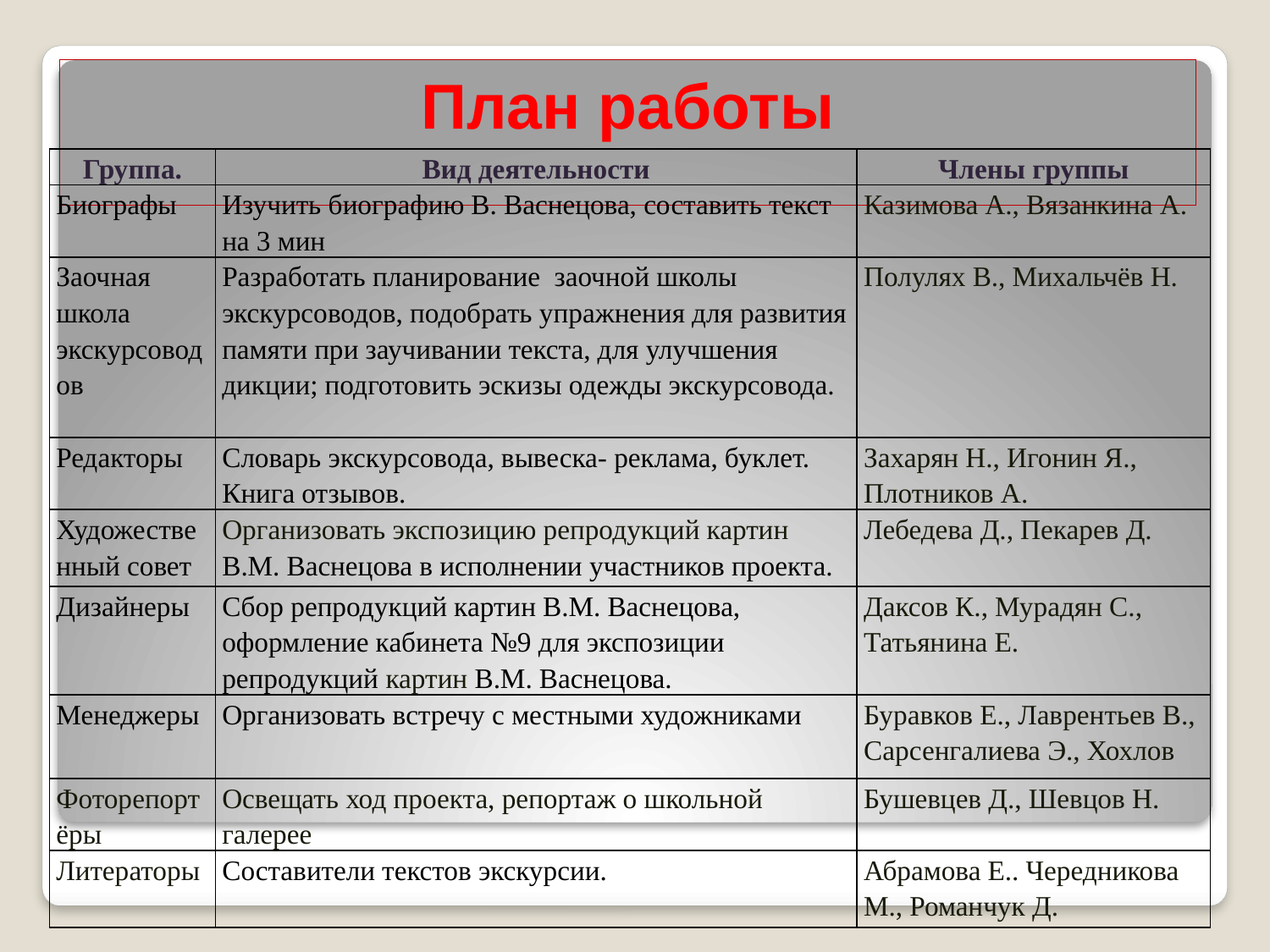

# План работы
| Группа. | Вид деятельности | Члены группы |
| --- | --- | --- |
| Биографы | Изучить биографию В. Васнецова, составить текст на 3 мин | Казимова А., Вязанкина А. |
| Заочная школа экскурсоводов | Разработать планирование заочной школы экскурсоводов, подобрать упражнения для развития памяти при заучивании текста, для улучшения дикции; подготовить эскизы одежды экскурсовода. | Полулях В., Михальчёв Н. |
| Редакторы | Словарь экскурсовода, вывеска- реклама, буклет. Книга отзывов. | Захарян Н., Игонин Я., Плотников А. |
| Художественный совет | Организовать экспозицию репродукций картин В.М. Васнецова в исполнении участников проекта. | Лебедева Д., Пекарев Д. |
| Дизайнеры | Сбор репродукций картин В.М. Васнецова, оформление кабинета №9 для экспозиции репродукций картин В.М. Васнецова. | Даксов К., Мурадян С., Татьянина Е. |
| Менеджеры | Организовать встречу с местными художниками | Буравков Е., Лаврентьев В., Сарсенгалиева Э., Хохлов |
| Фоторепортёры | Освещать ход проекта, репортаж о школьной галерее | Бушевцев Д., Шевцов Н. |
| Литераторы | Составители текстов экскурсии. | Абрамова Е.. Чередникова М., Романчук Д. |